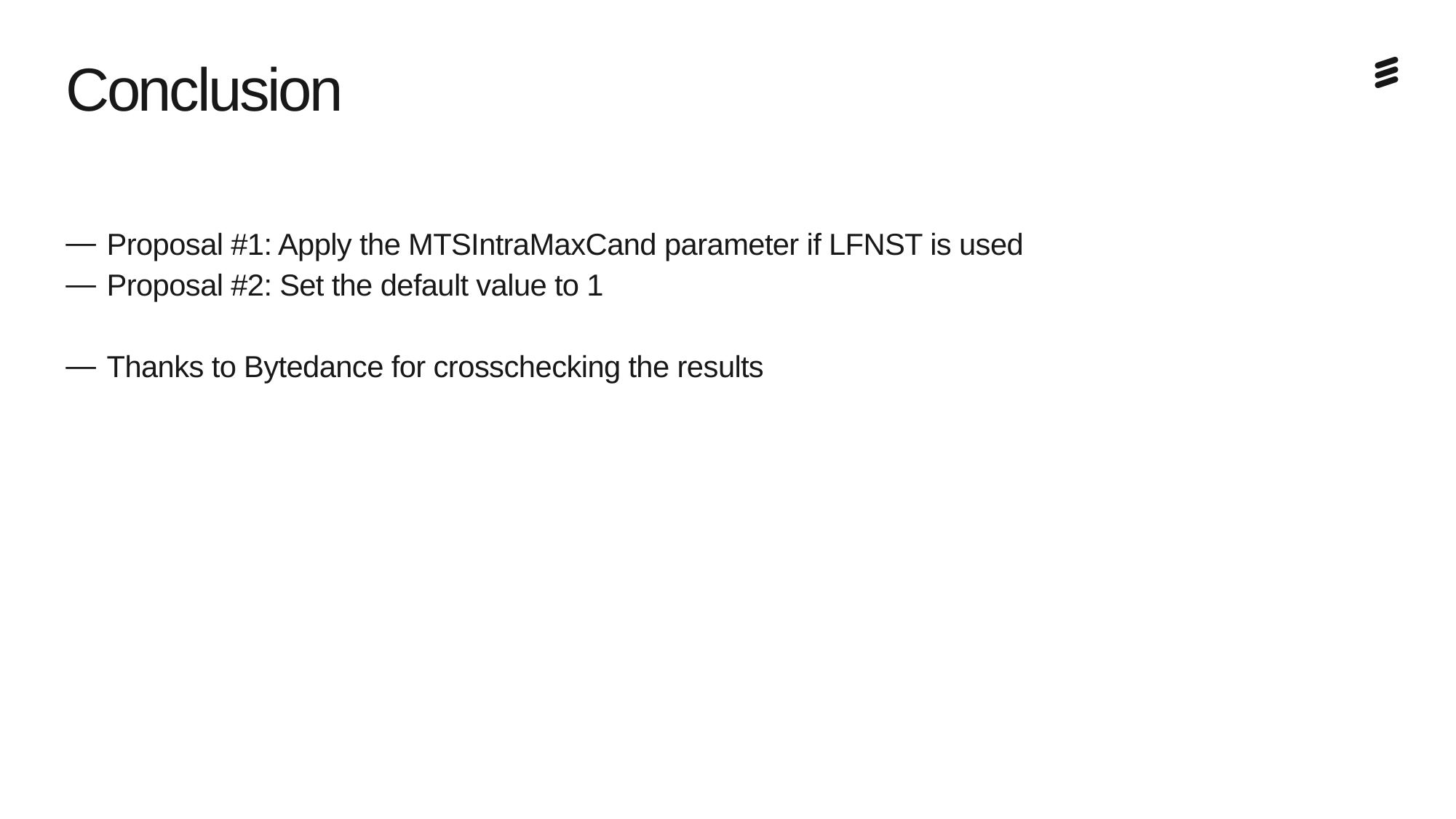

# Conclusion
Proposal #1: Apply the MTSIntraMaxCand parameter if LFNST is used
Proposal #2: Set the default value to 1

Thanks to Bytedance for crosschecking the results